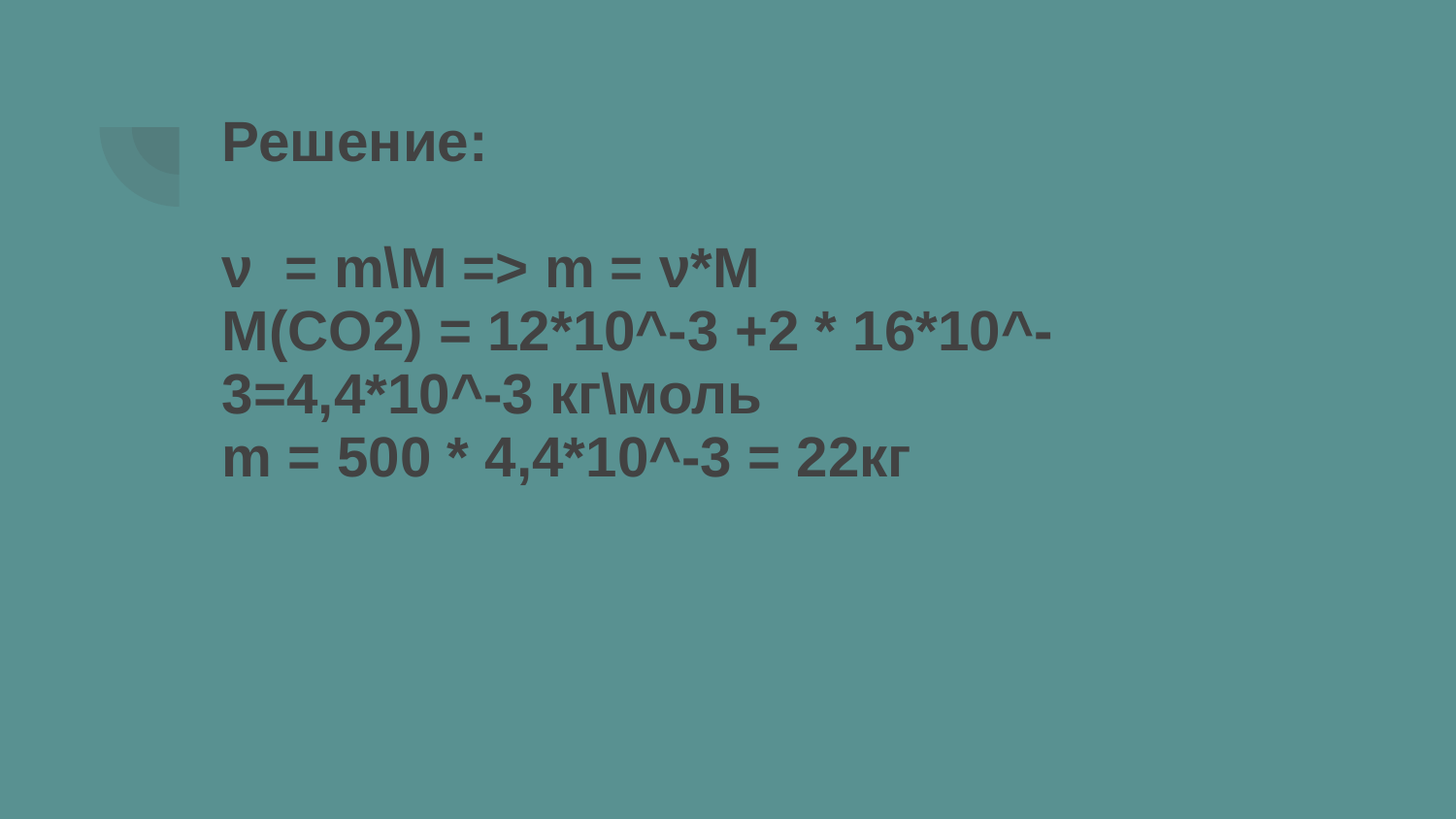

# Решение:

ν  = m\M => m = ν*M
M(CO2) = 12*10^-3 +2 * 16*10^-3=4,4*10^-3 кг\моль
m = 500 * 4,4*10^-3 = 22кг